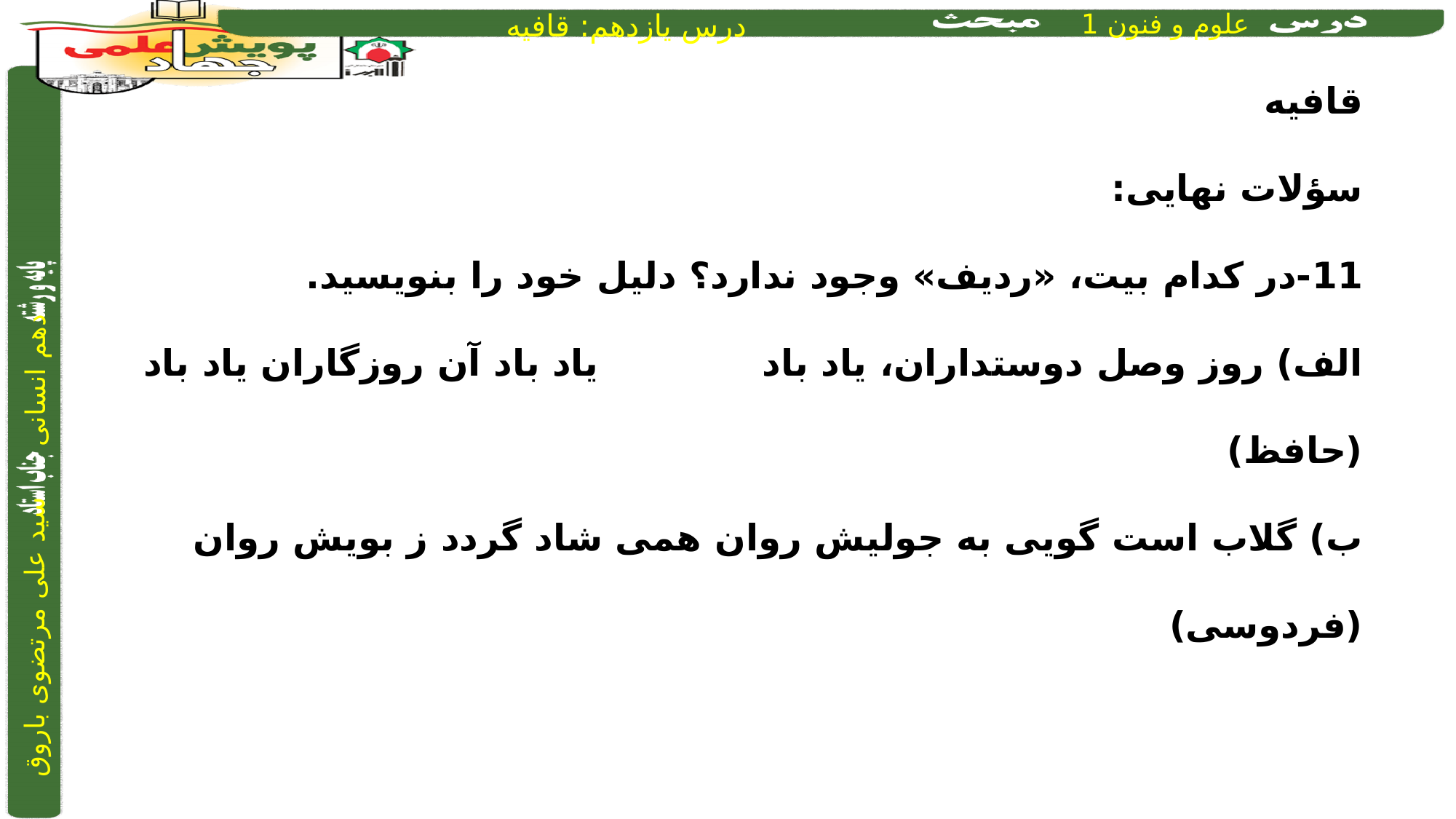

قافیه
سؤلات نهایی:
11-در کدام بیت، «ردیف» وجود ندارد؟ دلیل خود را بنویسید.
الف) روز وصل دوستداران، یاد باد			یاد باد آن روزگاران یاد باد   (حافظ)
ب) گلاب است گویی به جولیش روان	 	همی شاد گردد ز بویش روان   (فردوسی)